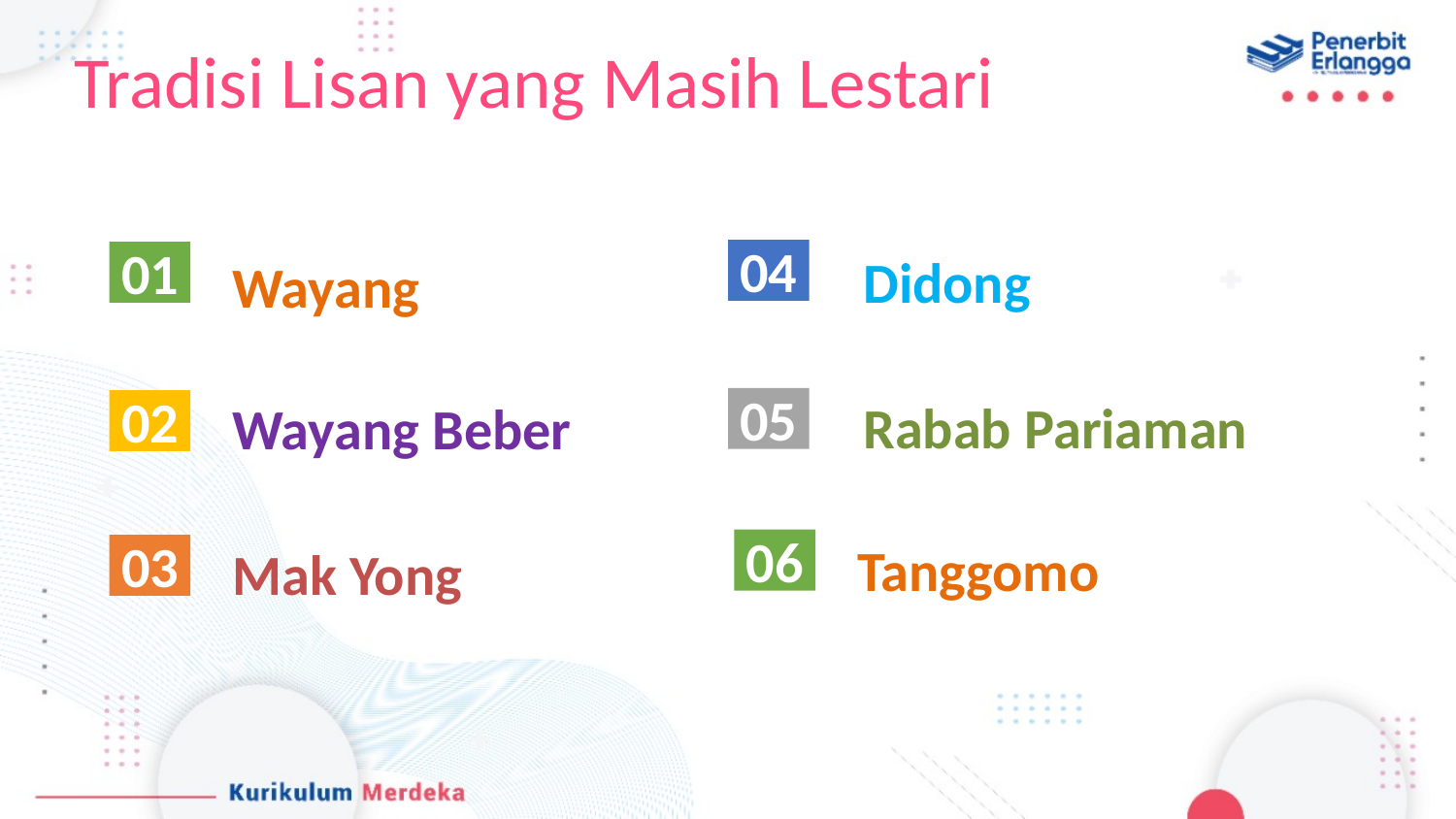

Tradisi Lisan yang Masih Lestari
Didong
Wayang
04
01
Rabab Pariaman
Wayang Beber
05
02
Tanggomo
Mak Yong
06
03